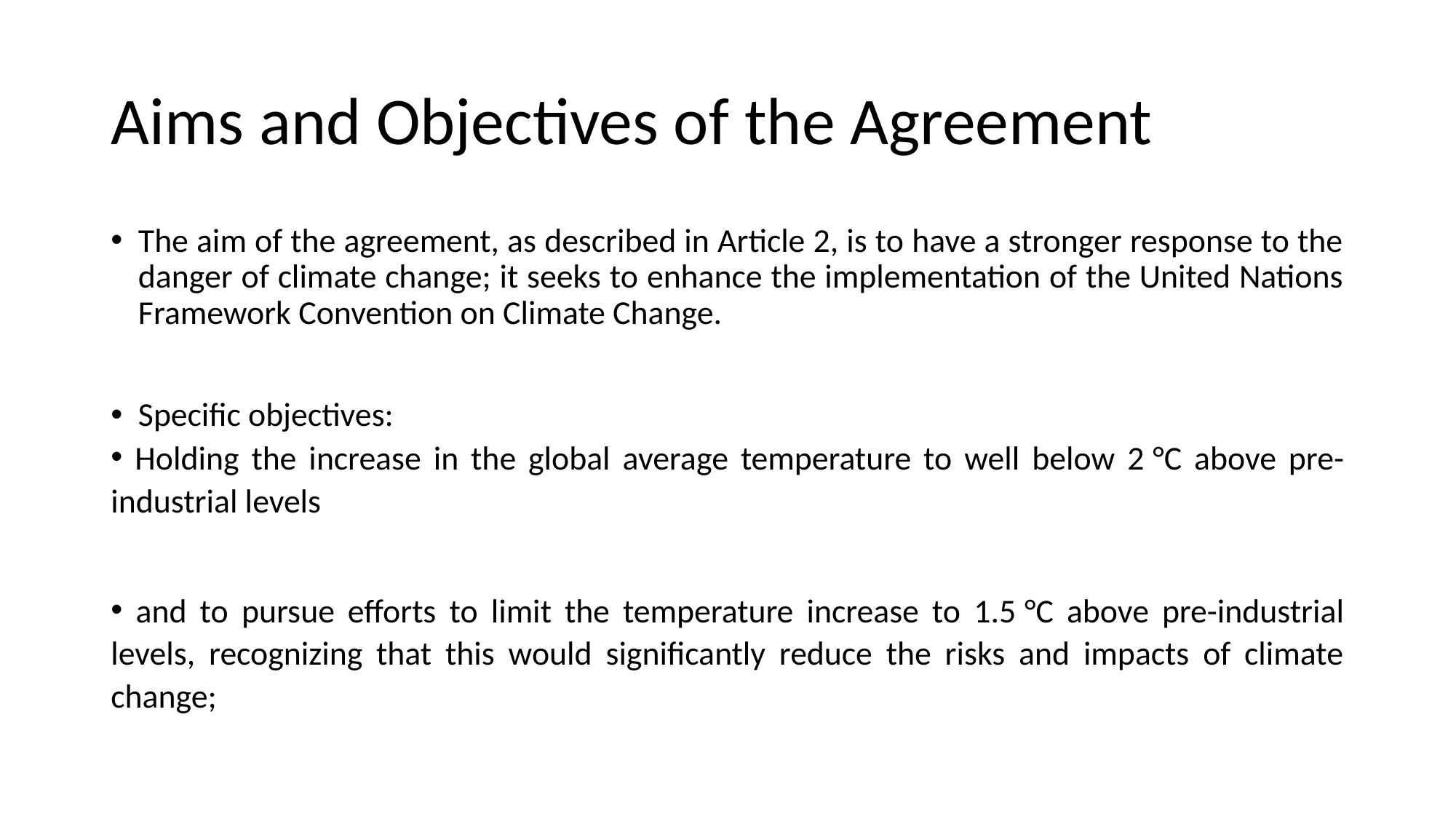

# Aims and Objectives of the Agreement
The aim of the agreement, as described in Article 2, is to have a stronger response to the danger of climate change; it seeks to enhance the implementation of the United Nations Framework Convention on Climate Change.

Specific objectives:
 Holding the increase in the global average temperature to well below 2 °C above pre- industrial levels

 and to pursue efforts to limit the temperature increase to 1.5 °C above pre-industrial levels, recognizing that this would significantly reduce the risks and impacts of climate change;